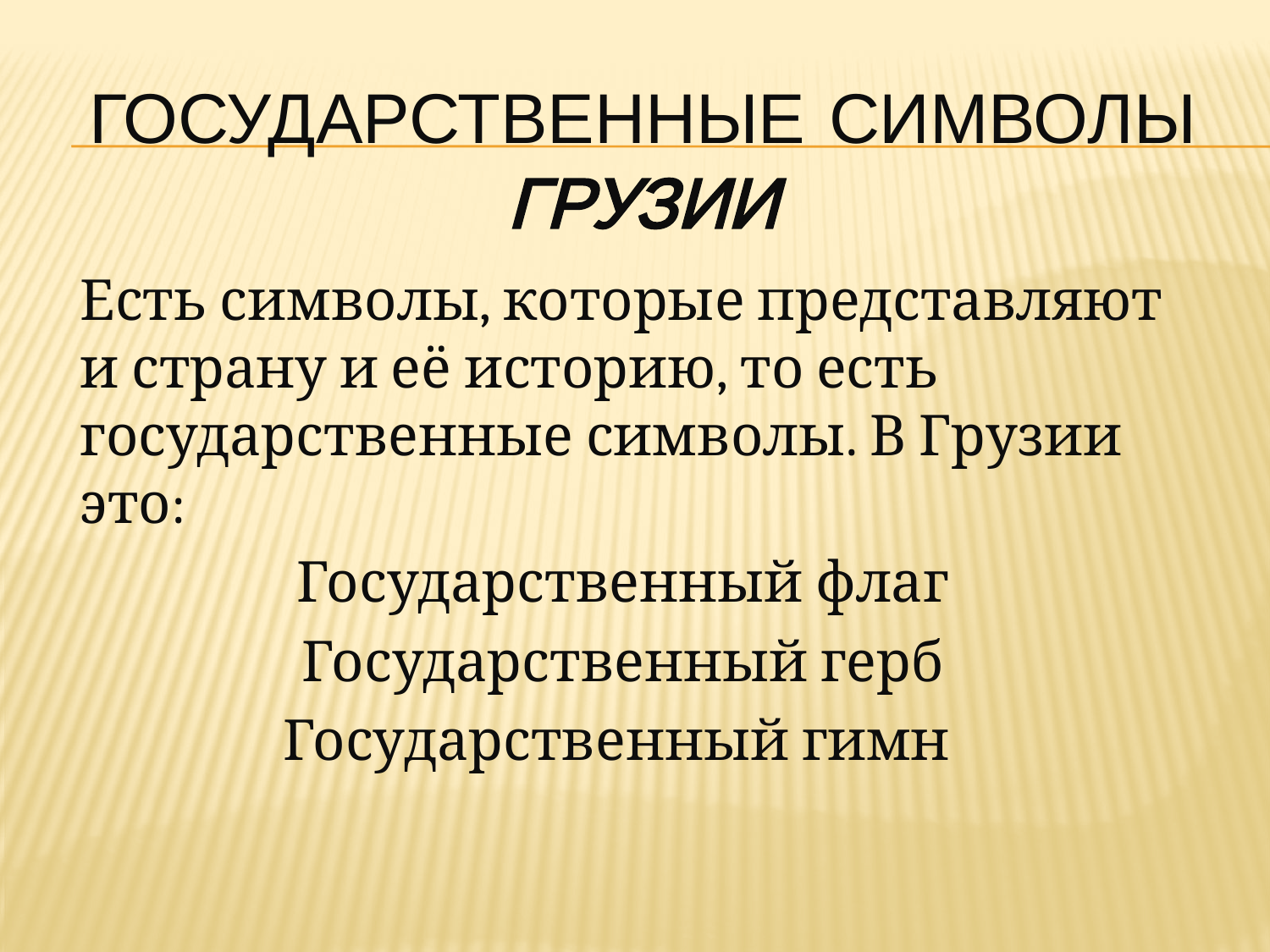

# Государственные символы Грузии
	Есть символы, которые представляют и страну и её историю, то есть государственные символы. В Грузии  это:
Государственный флаг
Государственный герб
Государственный гимн